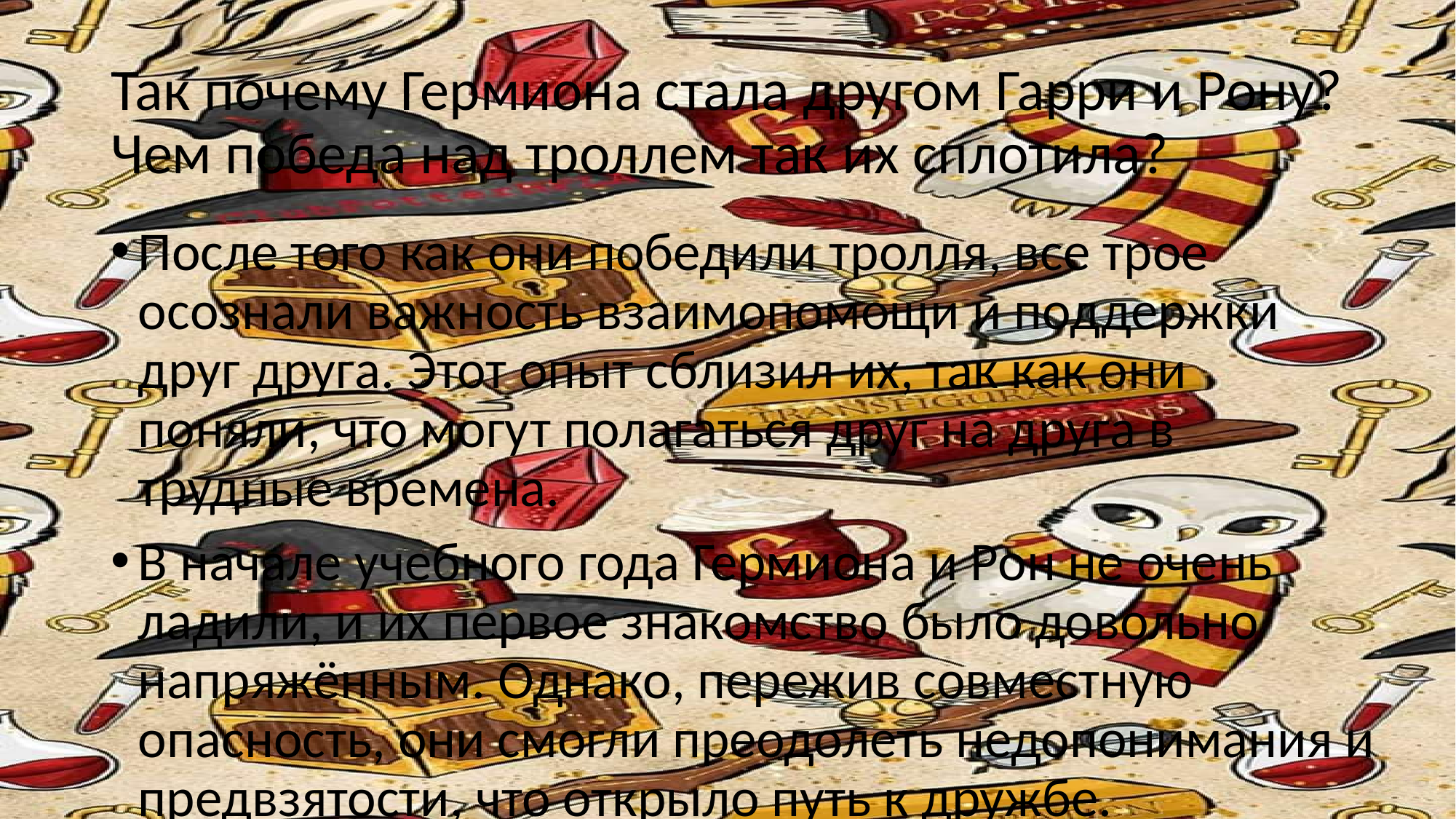

# Так почему Гермиона стала другом Гарри и Рону? Чем победа над троллем так их сплотила?
После того как они победили тролля, все трое осознали важность взаимопомощи и поддержки друг друга. Этот опыт сблизил их, так как они поняли, что могут полагаться друг на друга в трудные времена.
В начале учебного года Гермиона и Рон не очень ладили, и их первое знакомство было довольно напряжённым. Однако, пережив совместную опасность, они смогли преодолеть недопонимания и предвзятости, что открыло путь к дружбе.